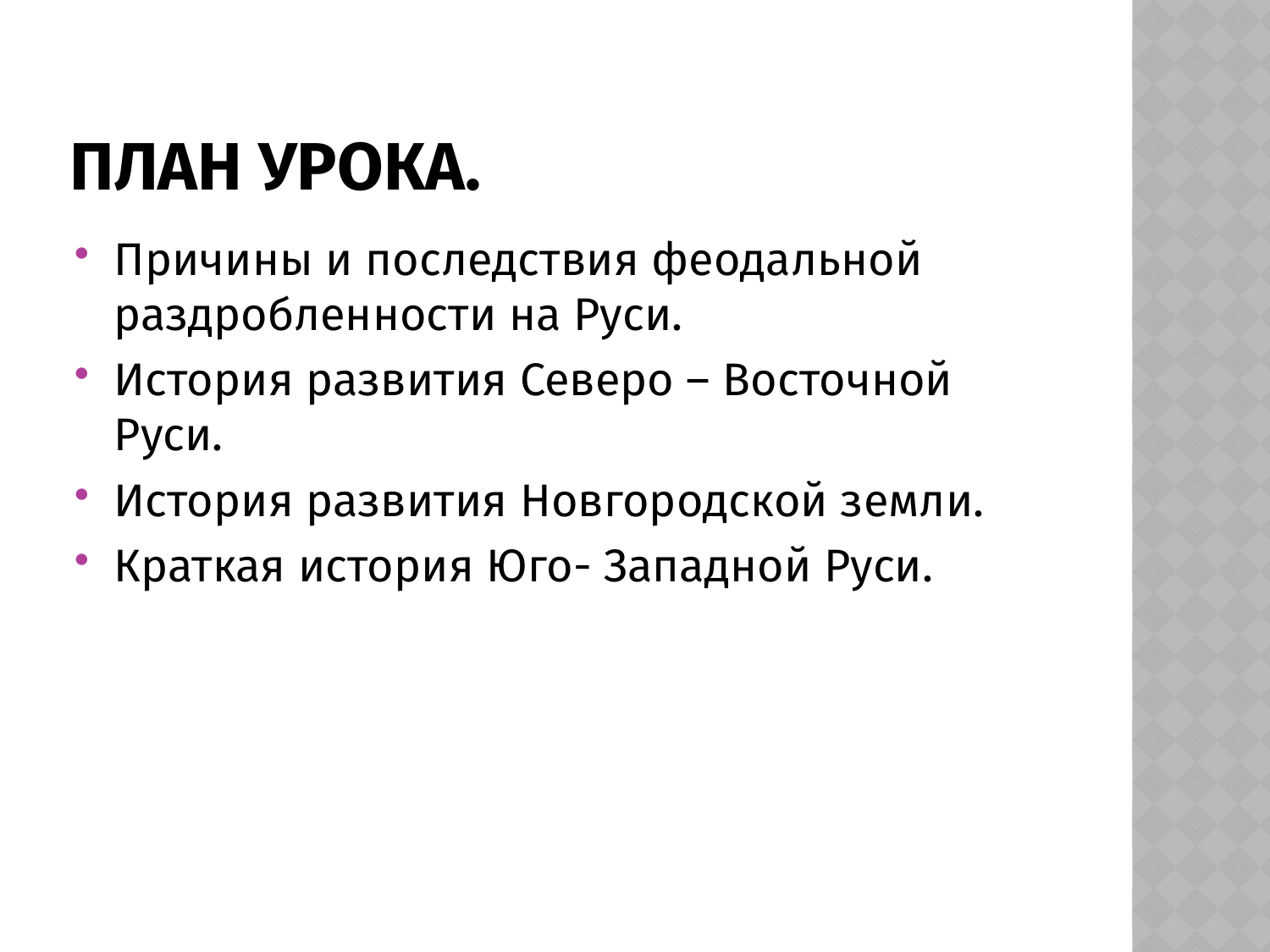

# План урока.
Причины и последствия феодальной раздробленности на Руси.
История развития Северо – Восточной Руси.
История развития Новгородской земли.
Краткая история Юго- Западной Руси.